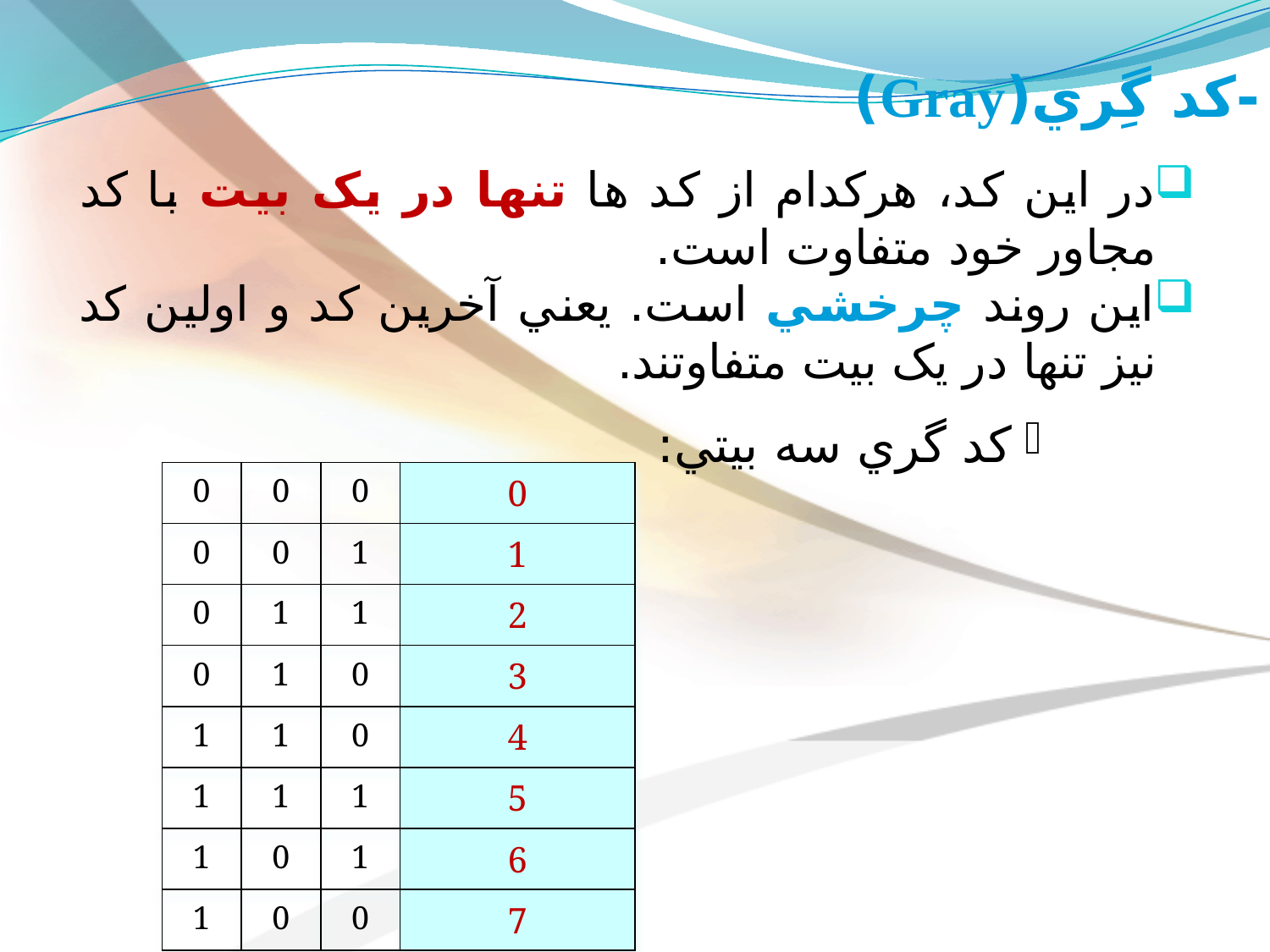

# -کد گِري(Gray)
در اين کد، هرکدام از کد ها تنها در يک بيت با کد مجاور خود متفاوت است.
اين روند چرخشي است. يعني آخرين کد و اولين کد نيز تنها در يک بيت متفاوتند.
کد گري سه بيتي:
| 0 | 0 | 0 | 0 |
| --- | --- | --- | --- |
| 0 | 0 | 1 | 1 |
| 0 | 1 | 1 | 2 |
| 0 | 1 | 0 | 3 |
| 1 | 1 | 0 | 4 |
| 1 | 1 | 1 | 5 |
| 1 | 0 | 1 | 6 |
| 1 | 0 | 0 | 7 |